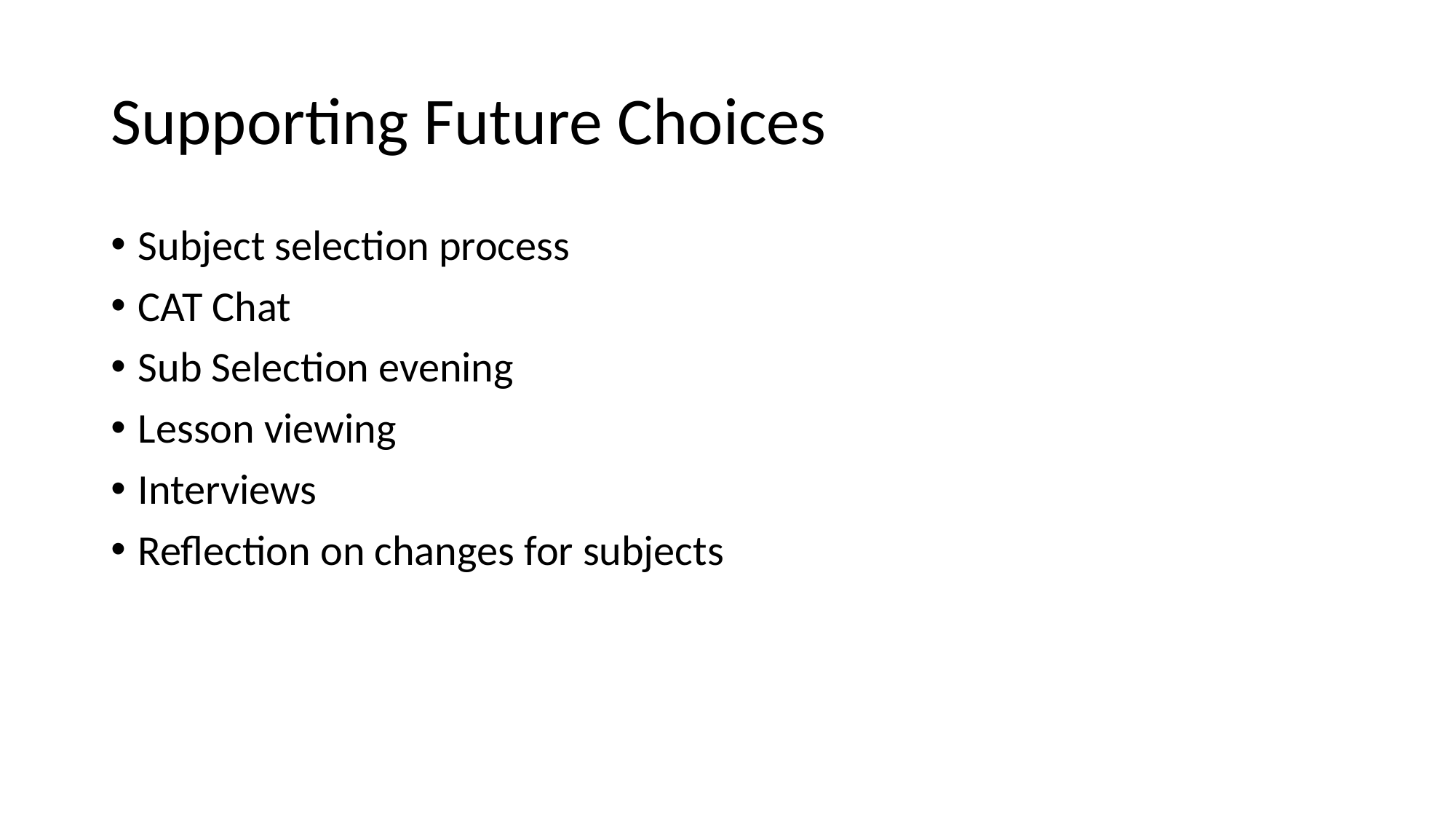

# Supporting Future Choices
Subject selection process
CAT Chat
Sub Selection evening
Lesson viewing
Interviews
Reflection on changes for subjects